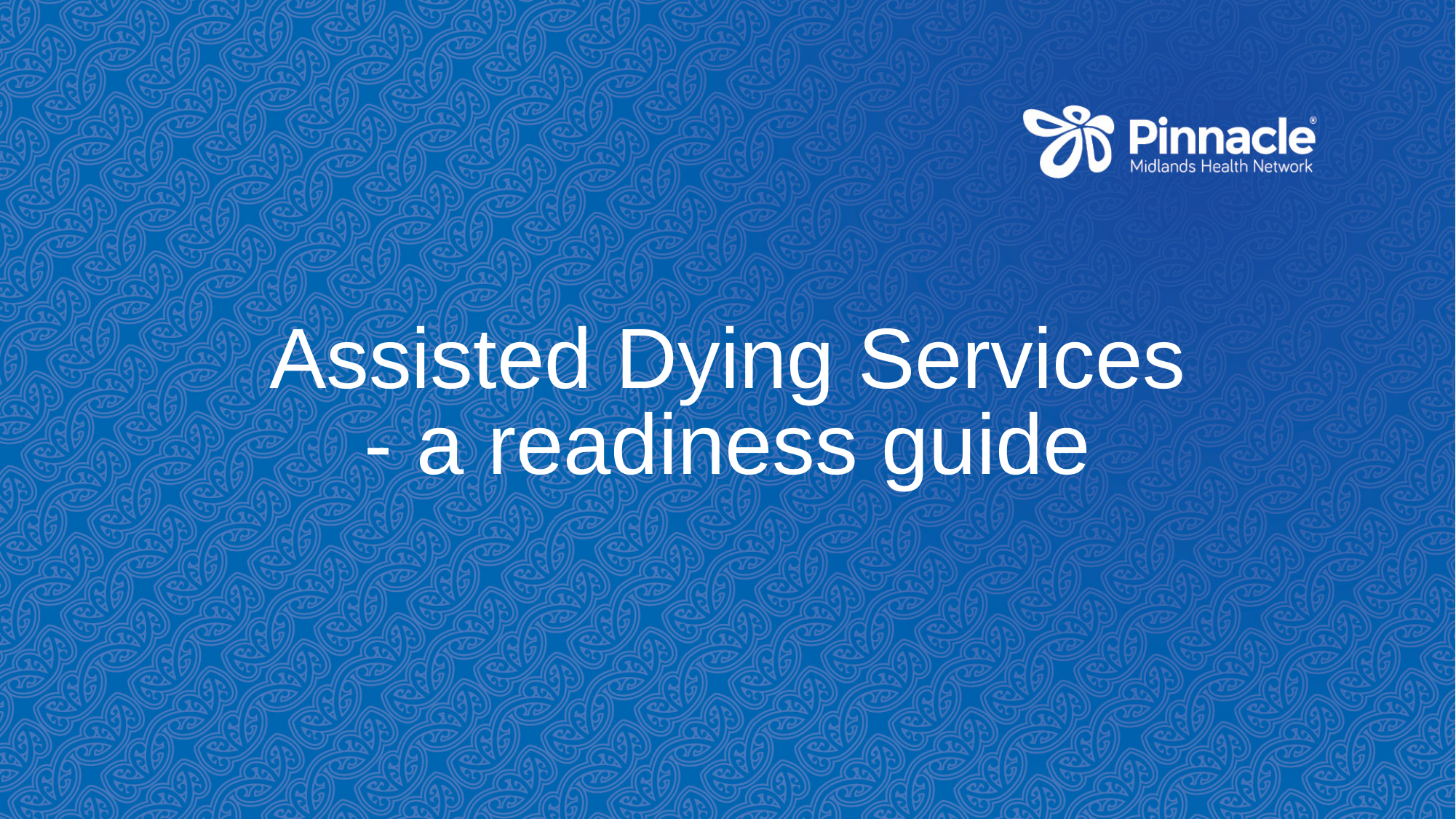

# Assisted Dying Services - a readiness guide